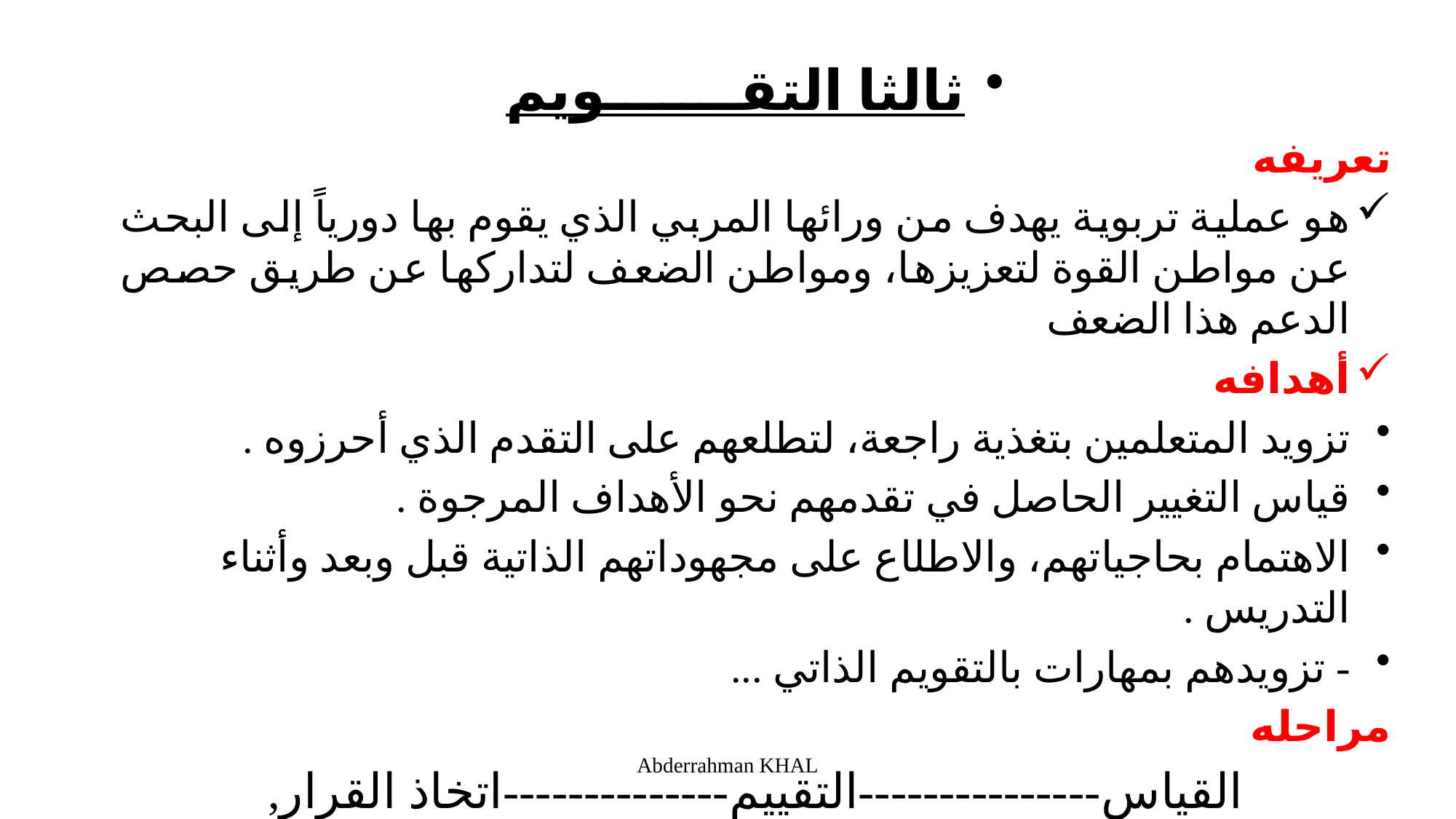

ثالثا التقـــــــويم
تعريفه
هو عملية تربوية يهدف من ورائها المربي الذي يقوم بها دورياً إلى البحث عن مواطن القوة لتعزيزها، ومواطن الضعف لتداركها عن طريق حصص الدعم هذا الضعف
أهدافه
تزويد المتعلمين بتغذية راجعة، لتطلعهم على التقدم الذي أحرزوه .
قياس التغيير الحاصل في تقدمهم نحو الأهداف المرجوة .
الاهتمام بحاجياتهم، والاطلاع على مجهوداتهم الذاتية قبل وبعد وأثناء التدريس .
- تزويدهم بمهارات بالتقويم الذاتي ...
مراحله
القياس---------------التقييم--------------اتخاذ القرار,
Abderrahman KHAL